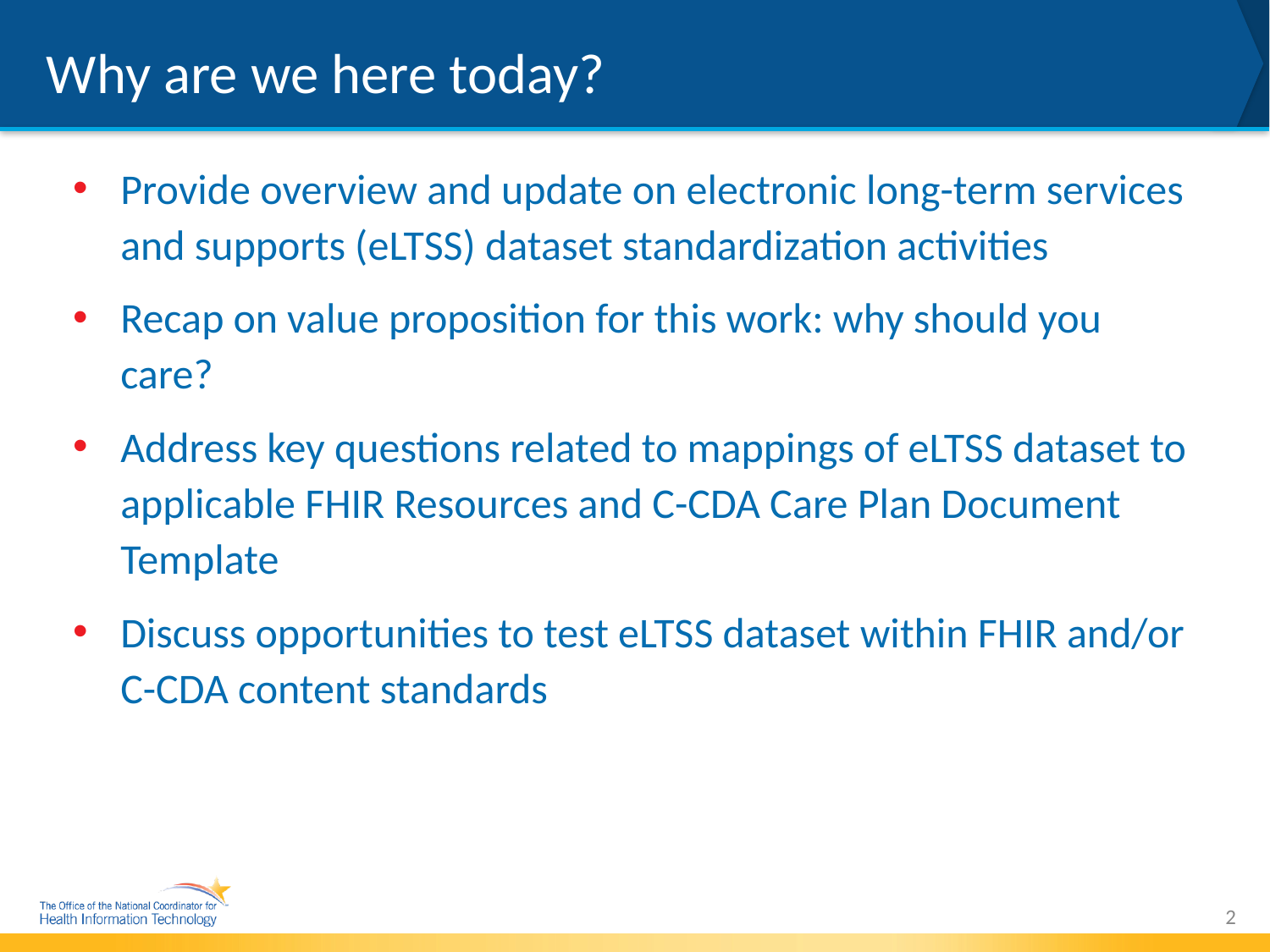

# Why are we here today?
Provide overview and update on electronic long-term services and supports (eLTSS) dataset standardization activities
Recap on value proposition for this work: why should you care?
Address key questions related to mappings of eLTSS dataset to applicable FHIR Resources and C-CDA Care Plan Document Template
Discuss opportunities to test eLTSS dataset within FHIR and/or C-CDA content standards

2